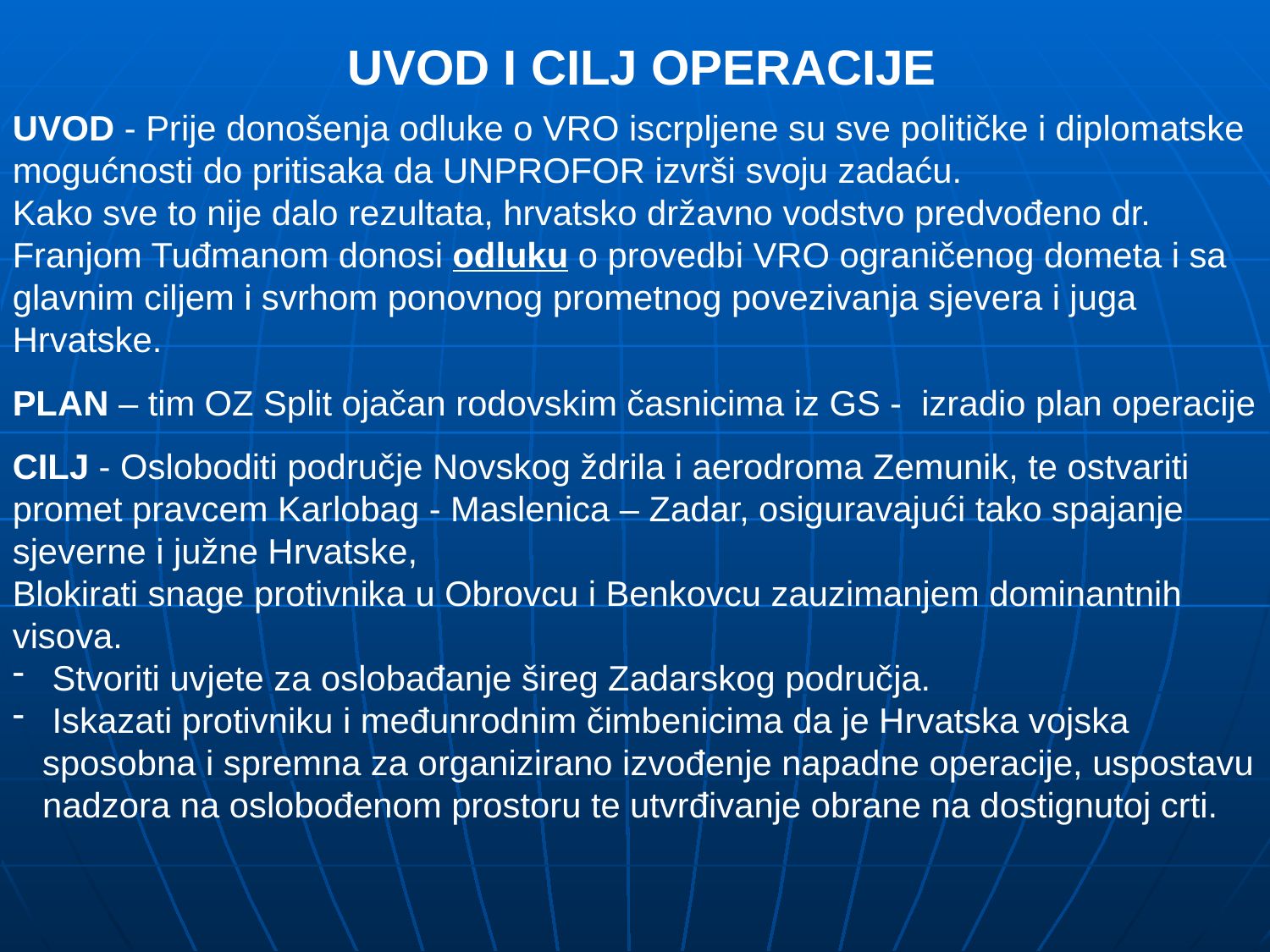

UVOD I CILJ OPERACIJE
UVOD - Prije donošenja odluke o VRO iscrpljene su sve političke i diplomatske mogućnosti do pritisaka da UNPROFOR izvrši svoju zadaću.
Kako sve to nije dalo rezultata, hrvatsko državno vodstvo predvođeno dr. Franjom Tuđmanom donosi odluku o provedbi VRO ograničenog dometa i sa glavnim ciljem i svrhom ponovnog prometnog povezivanja sjevera i juga Hrvatske.

PLAN – tim OZ Split ojačan rodovskim časnicima iz GS -  izradio plan operacije

CILJ - Osloboditi područje Novskog ždrila i aerodroma Zemunik, te ostvariti promet pravcem Karlobag - Maslenica – Zadar, osiguravajući tako spajanje sjeverne i južne Hrvatske,
Blokirati snage protivnika u Obrovcu i Benkovcu zauzimanjem dominantnih visova.
 Stvoriti uvjete za oslobađanje šireg Zadarskog područja.
 Iskazati protivniku i međunrodnim čimbenicima da je Hrvatska vojska sposobna i spremna za organizirano izvođenje napadne operacije, uspostavu nadzora na oslobođenom prostoru te utvrđivanje obrane na dostignutoj crti.